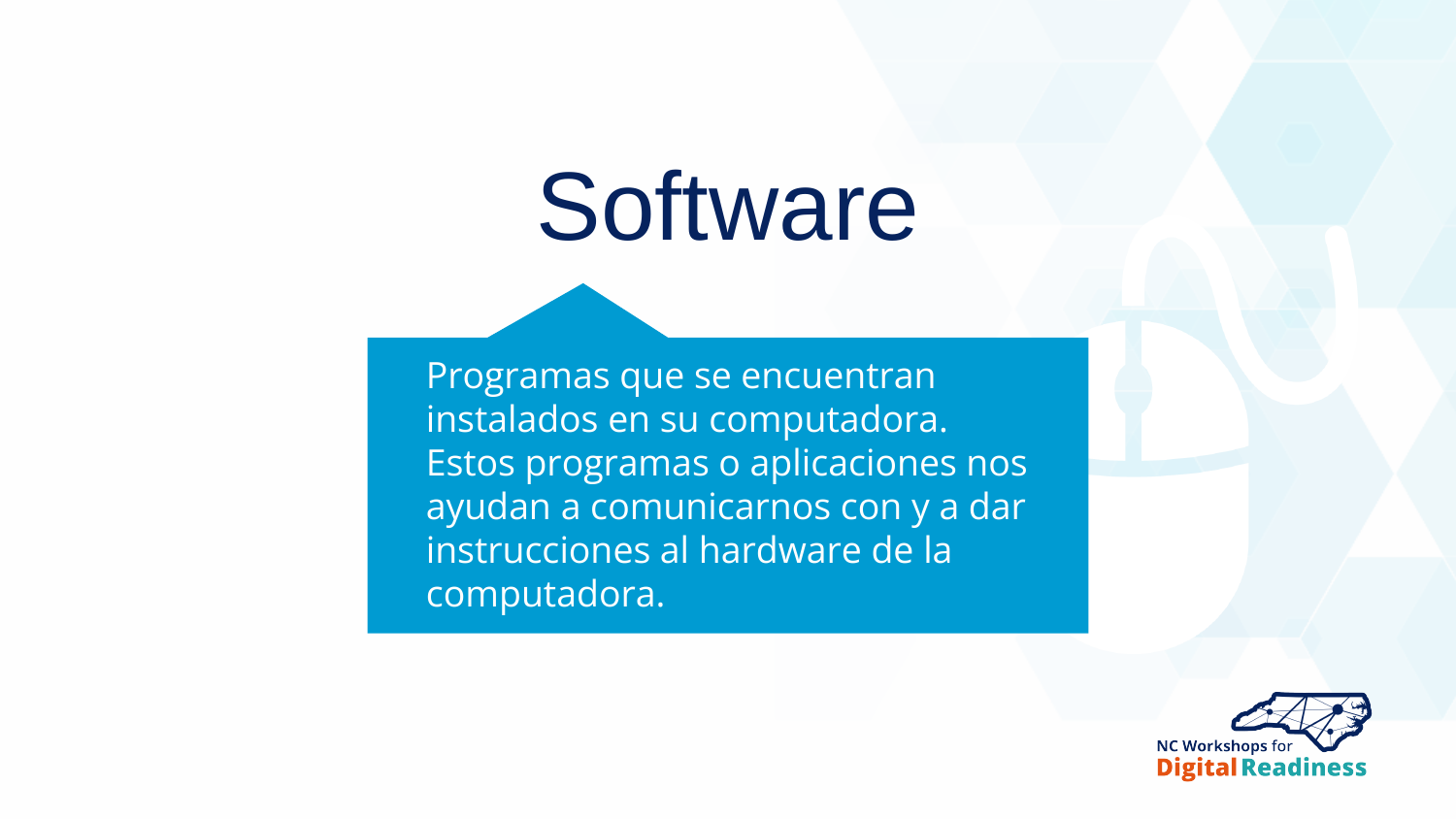

# Software

Programas que se encuentran instalados en su computadora. Estos programas o aplicaciones nos ayudan a comunicarnos con y a dar instrucciones al hardware de la computadora.